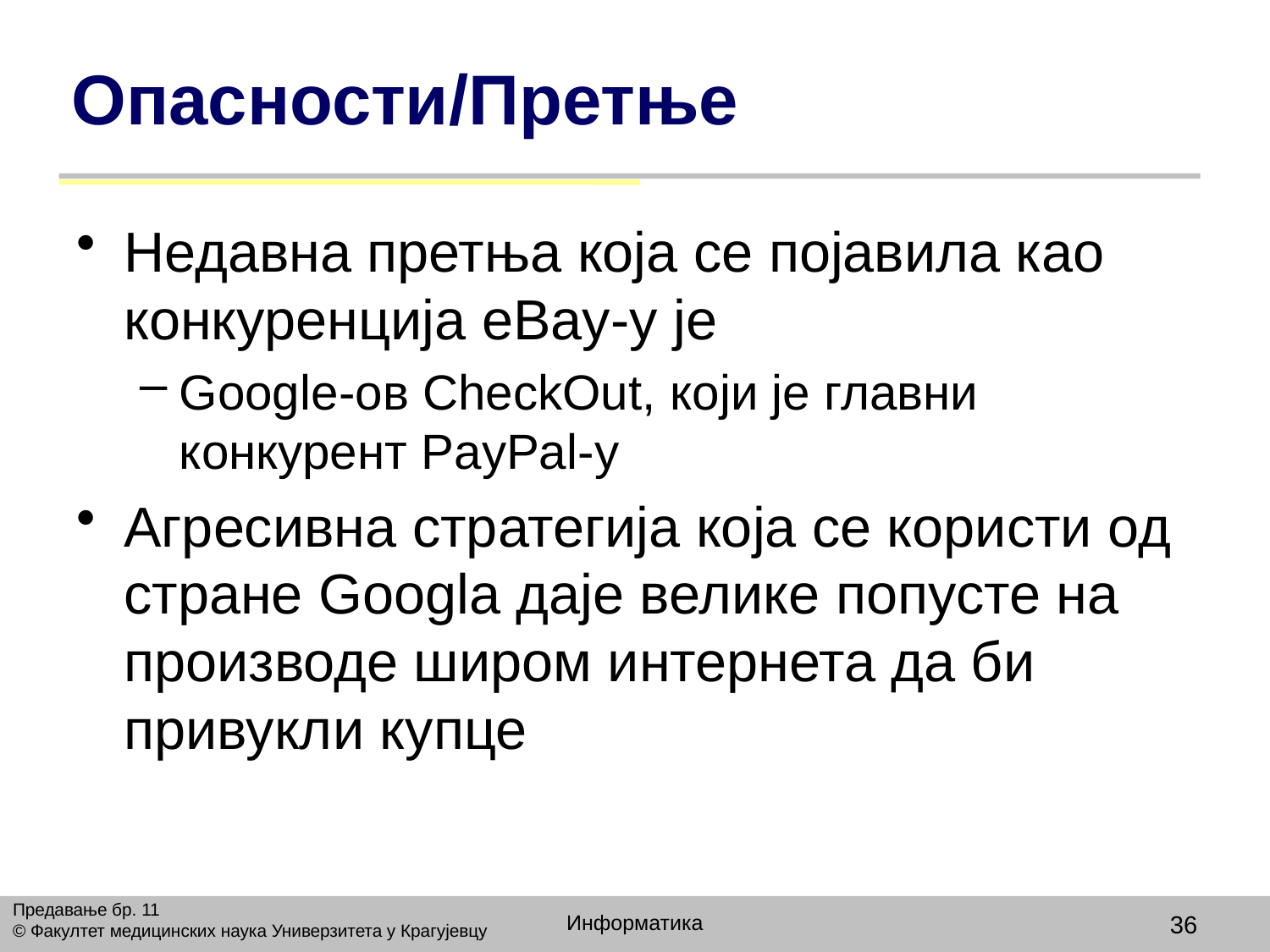

# Опасности/Претње
Недавна претња која се појавила као конкуренција eBay-у је
Google-ов CheckOut, који је главни конкурент PayPal-y
Агресивна стратегија која се користи од стране Googla даје велике попусте на производе широм интернета да би привукли купце
Предавање бр. 11
© Факултет медицинских наука Универзитета у Крагујевцу
Информатика
36